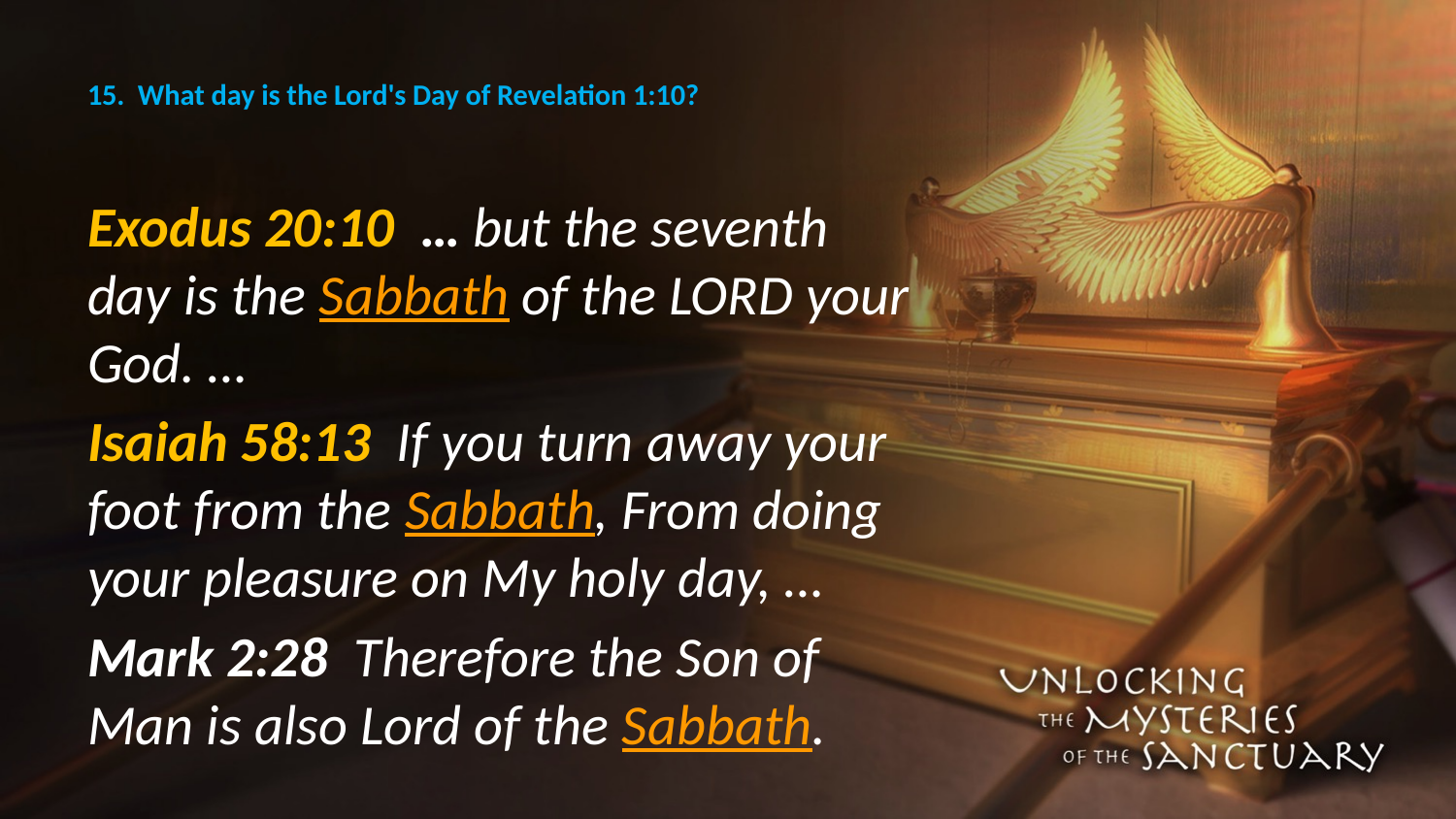

# 15.  What day is the Lord's Day of Revelation 1:10?

Exodus 20:10  … but the seventh day is the Sabbath of the LORD your God. …
Isaiah 58:13  If you turn away your foot from the Sabbath, From doing your pleasure on My holy day, …
Mark 2:28  Therefore the Son of Man is also Lord of the Sabbath.